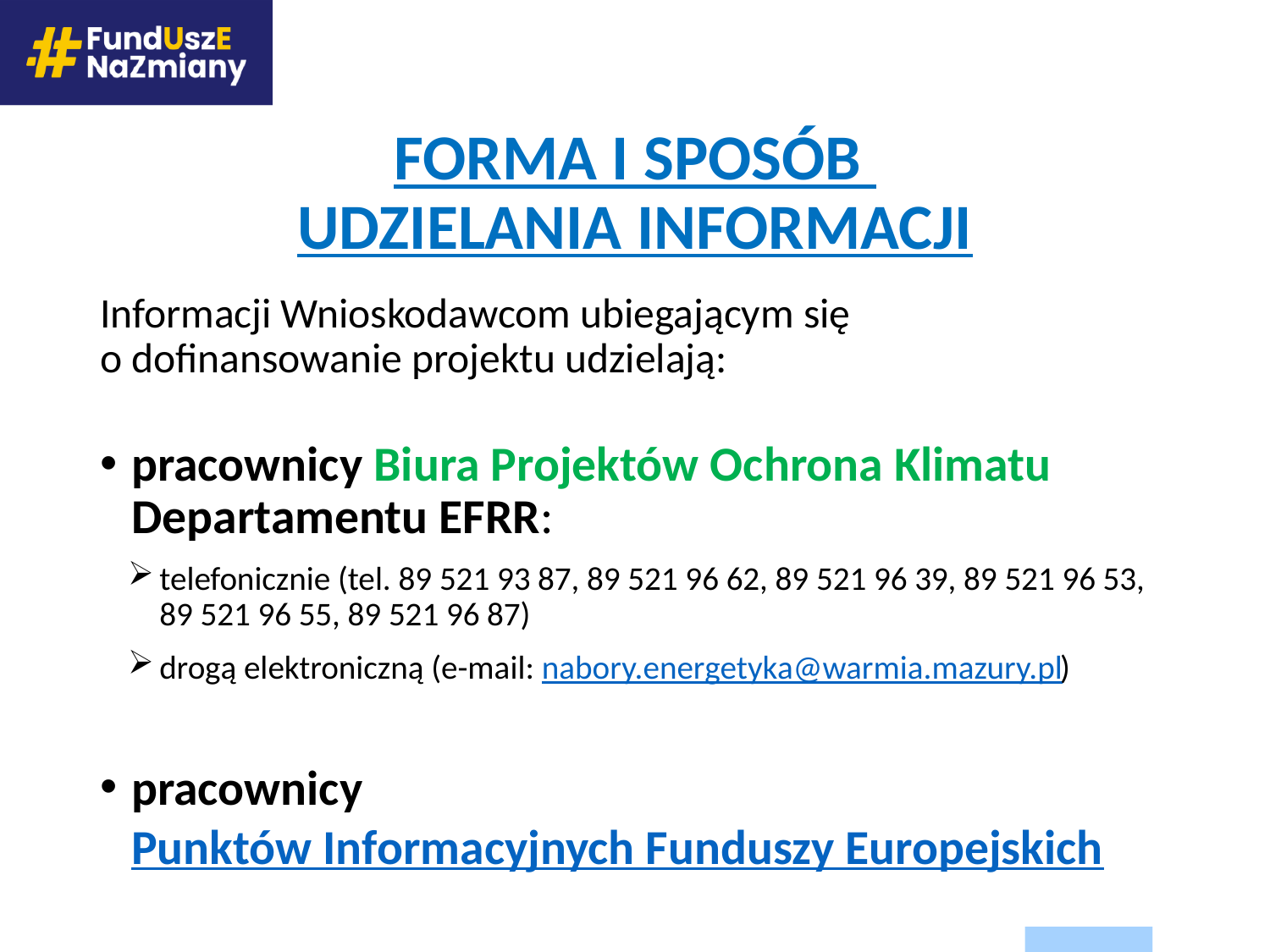

# Forma i sposób udzielania informacji
Informacji Wnioskodawcom ubiegającym się
o dofinansowanie projektu udzielają:

pracownicy Biura Projektów Ochrona Klimatu Departamentu EFRR:
telefonicznie (tel. 89 521 93 87, 89 521 96 62, 89 521 96 39, 89 521 96 53, 89 521 96 55, 89 521 96 87)
drogą elektroniczną (e-mail: nabory.energetyka@warmia.mazury.pl)

pracownicy Punktów Informacyjnych Funduszy Europejskich